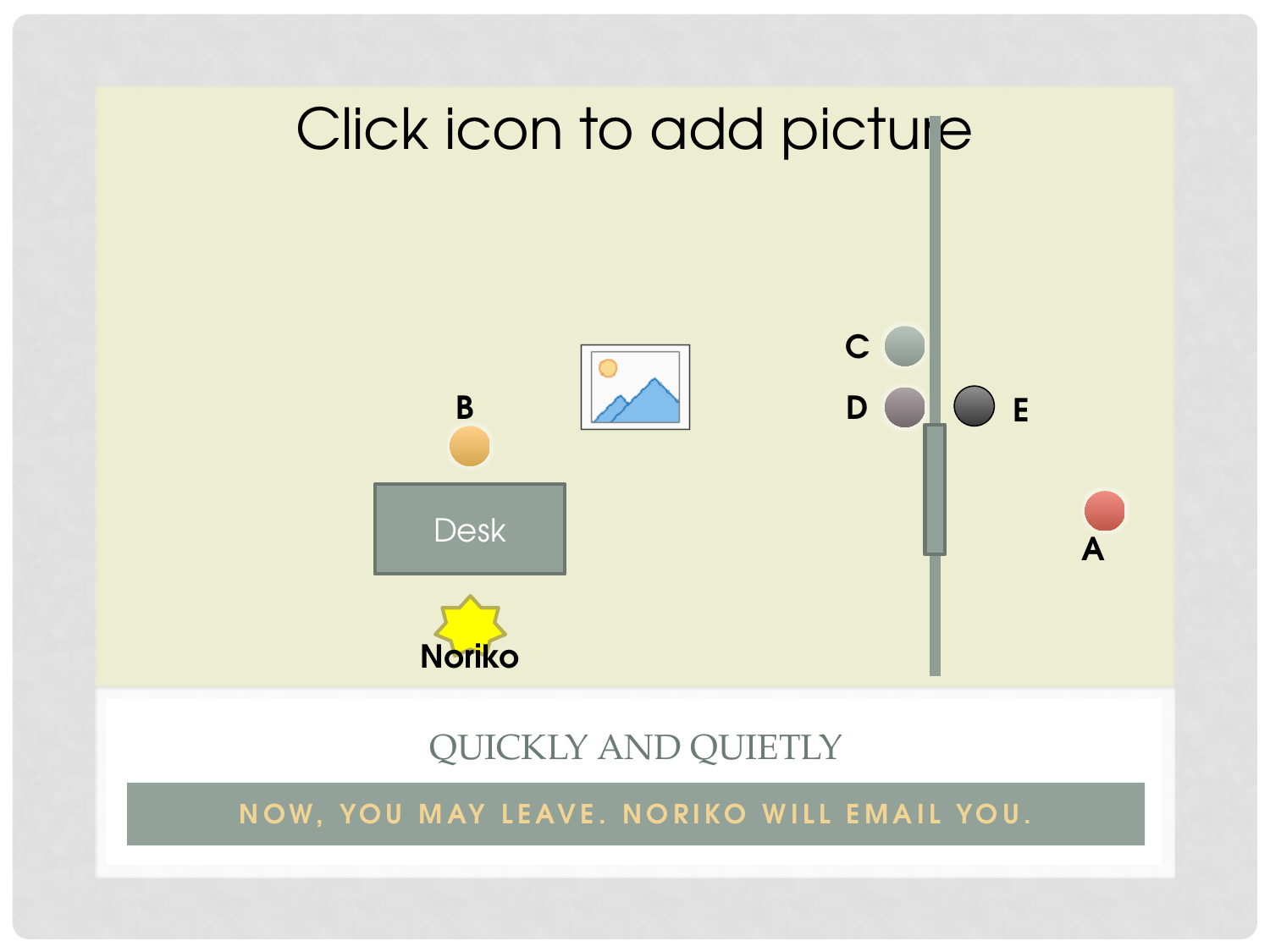

C

B
D
E

Desk

A

Noriko
# Quickly and quietly
Now, You may leave. Noriko will email you.